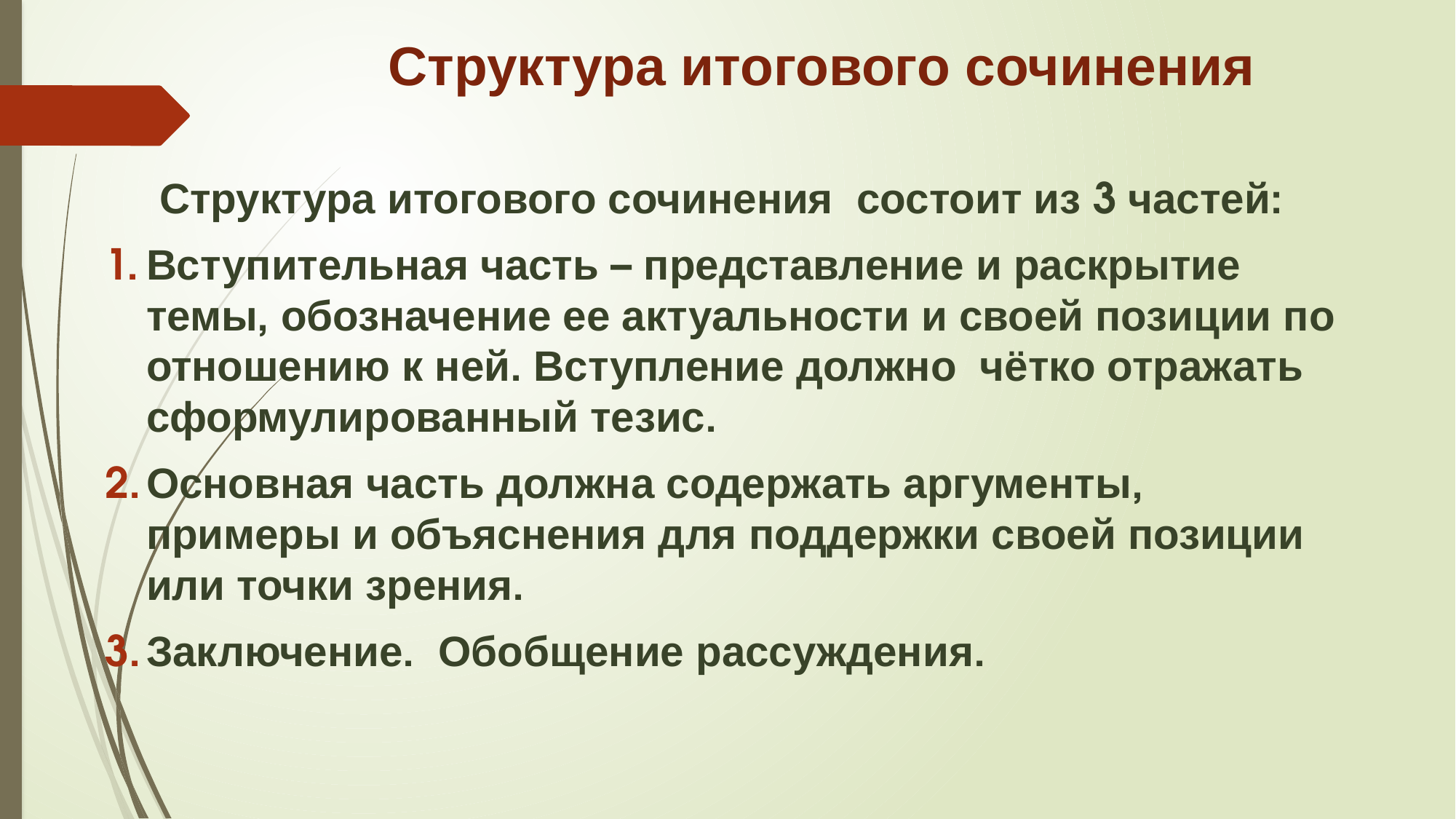

# Структура итогового сочинения
Структура итогового сочинения  состоит из 3 частей:
Вступительная часть – представление и раскрытие темы, обозначение ее актуальности и своей позиции по отношению к ней. Вступление должно  чётко отражать сформулированный тезис.
Основная часть должна содержать аргументы, примеры и объяснения для поддержки своей позиции или точки зрения.
Заключение.  Обобщение рассуждения.